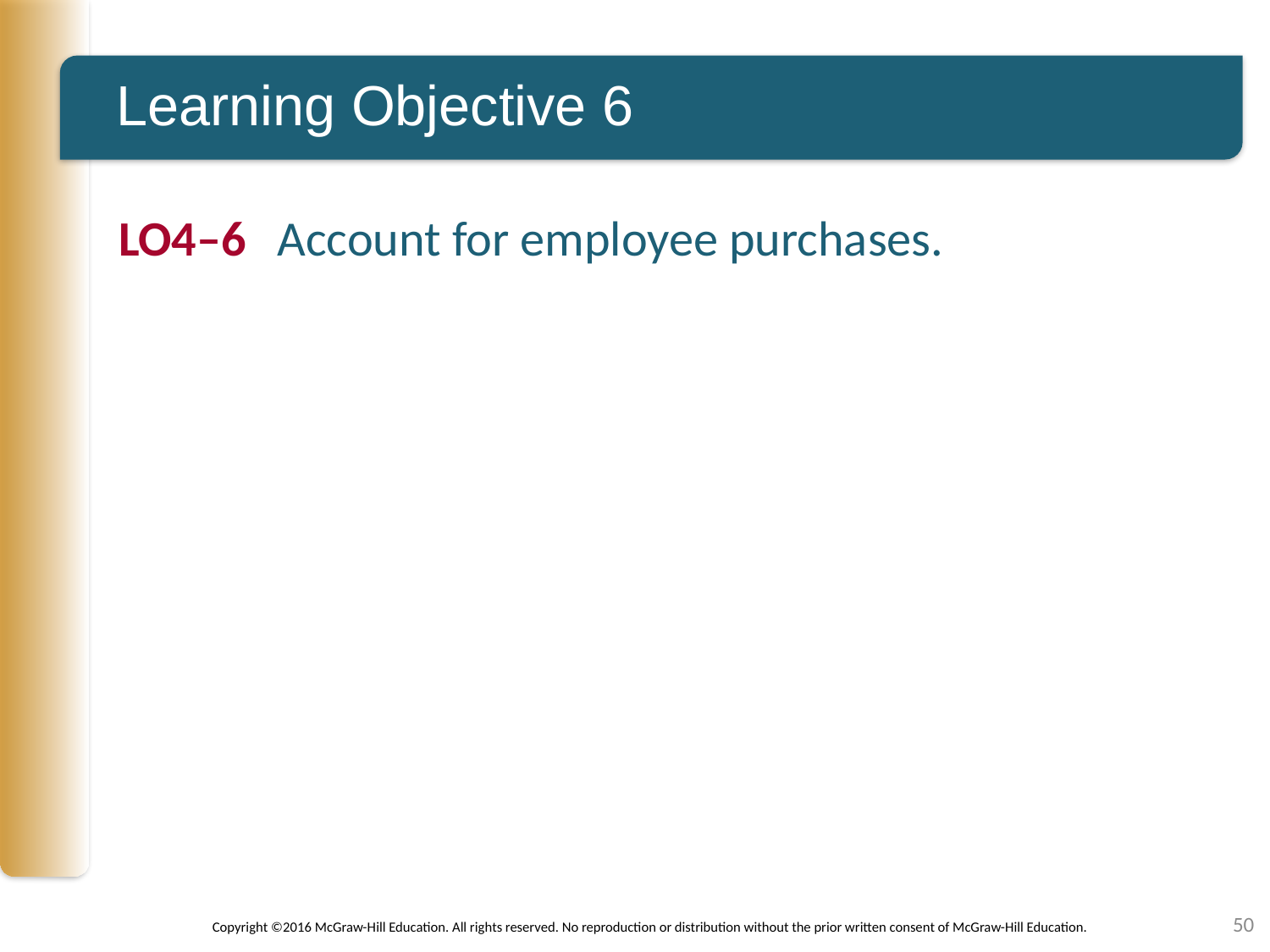

# Learning Objective 6
LO4–6	Account for employee purchases.
50
Copyright ©2016 McGraw-Hill Education. All rights reserved. No reproduction or distribution without the prior written consent of McGraw-Hill Education.